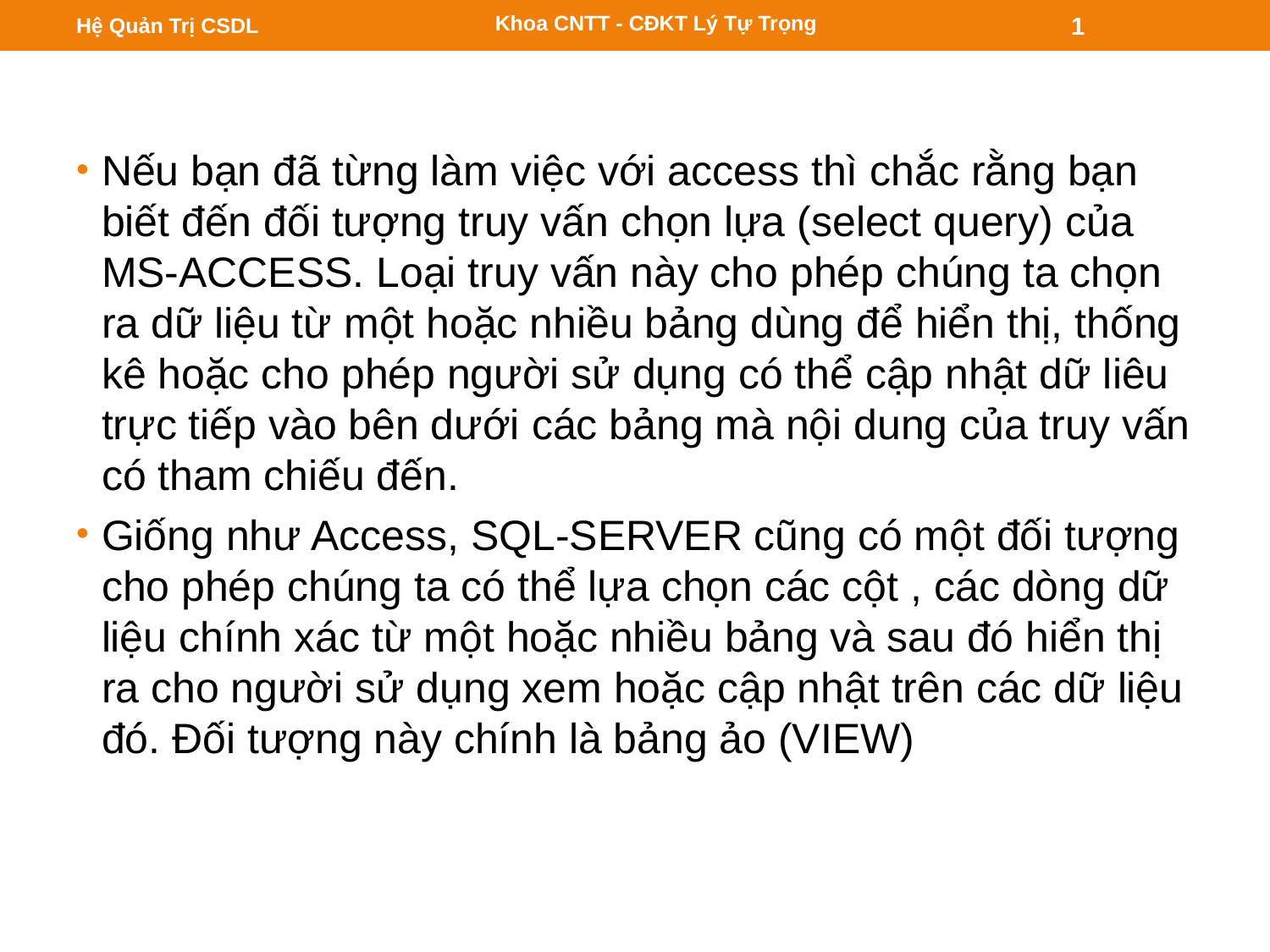

Khoa CNTT - CĐKT Lý Tự Trọng
Hệ Quản Trị CSDL
1
Nếu bạn đã từng làm việc với access thì chắc rằng bạn biết đến đối tượng truy vấn chọn lựa (select query) của MS-ACCESS. Loại truy vấn này cho phép chúng ta chọn ra dữ liệu từ một hoặc nhiều bảng dùng để hiển thị, thống kê hoặc cho phép người sử dụng có thể cập nhật dữ liêu trực tiếp vào bên dưới các bảng mà nội dung của truy vấn có tham chiếu đến.
Giống như Access, SQL-SERVER cũng có một đối tượng cho phép chúng ta có thể lựa chọn các cột , các dòng dữ liệu chính xác từ một hoặc nhiều bảng và sau đó hiển thị ra cho người sử dụng xem hoặc cập nhật trên các dữ liệu đó. Đối tượng này chính là bảng ảo (VIEW)